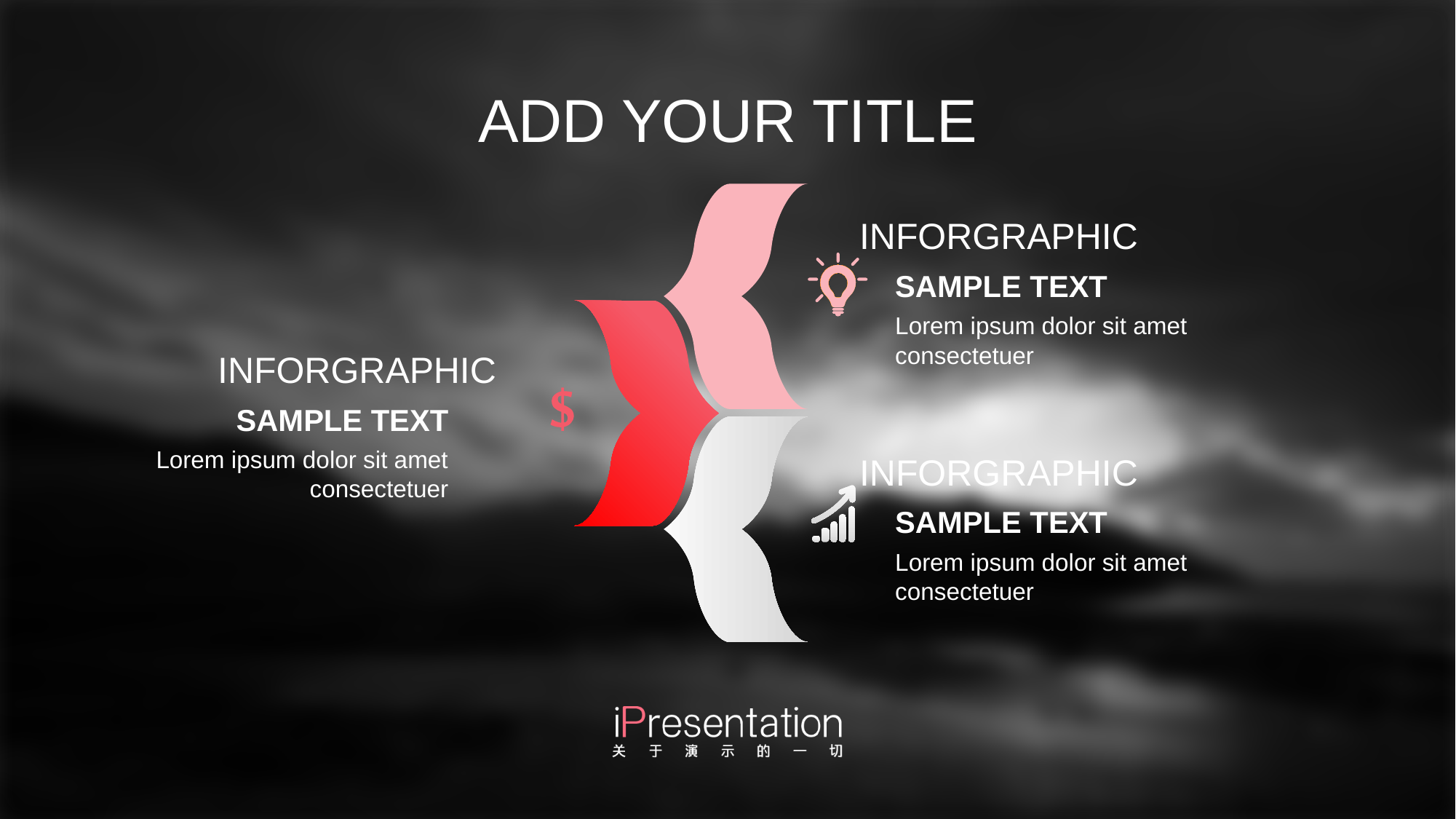

# ADD YOUR TITLE
INFORGRAPHIC
SAMPLE TEXT

Lorem ipsum dolor sit amet consectetuer
INFORGRAPHIC
SAMPLE TEXT

Lorem ipsum dolor sit amet consectetuer
INFORGRAPHIC
SAMPLE TEXT

Lorem ipsum dolor sit amet consectetuer